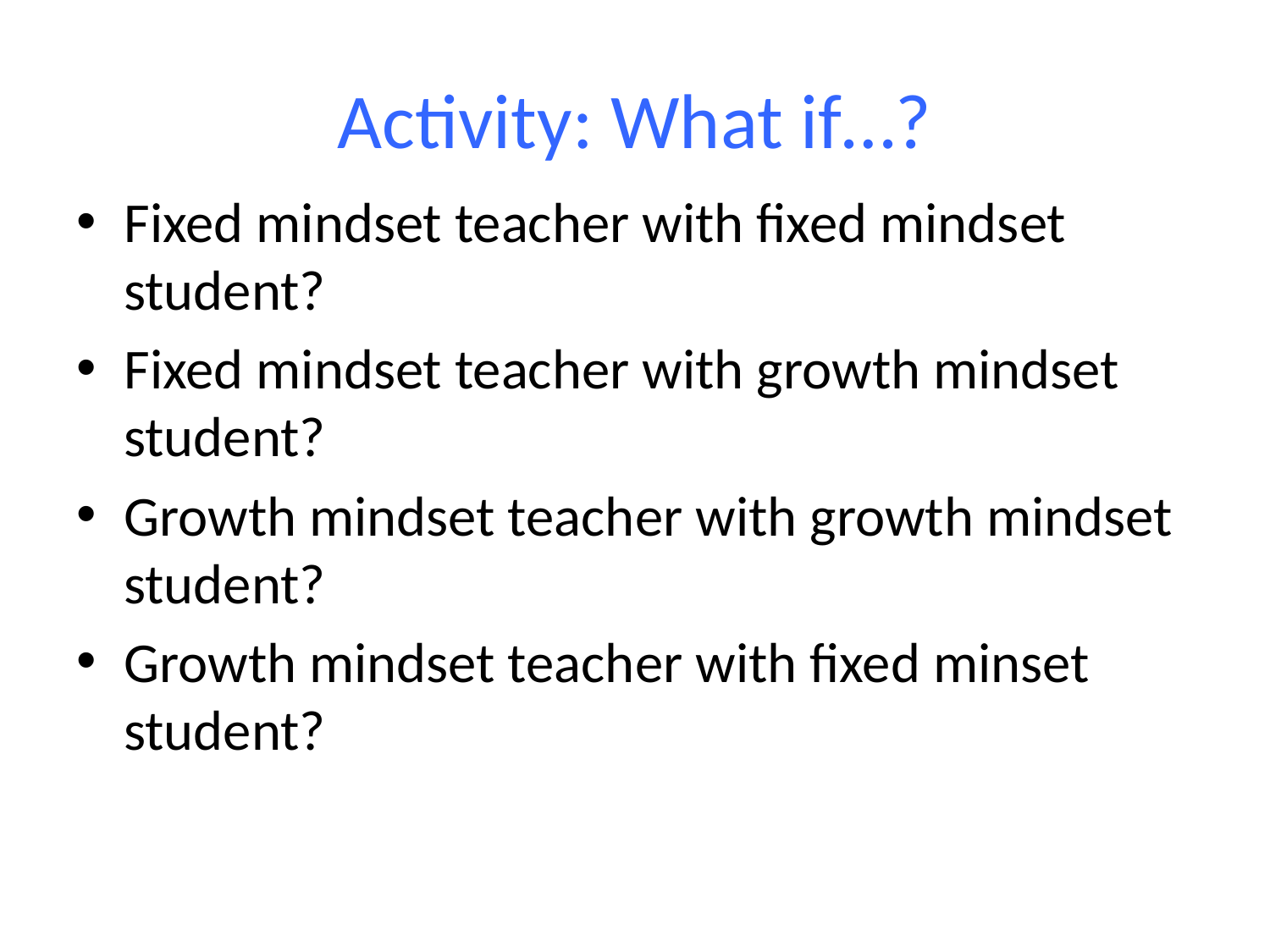

# Activity: What if…?
Fixed mindset teacher with fixed mindset student?
Fixed mindset teacher with growth mindset student?
Growth mindset teacher with growth mindset student?
Growth mindset teacher with fixed minset student?